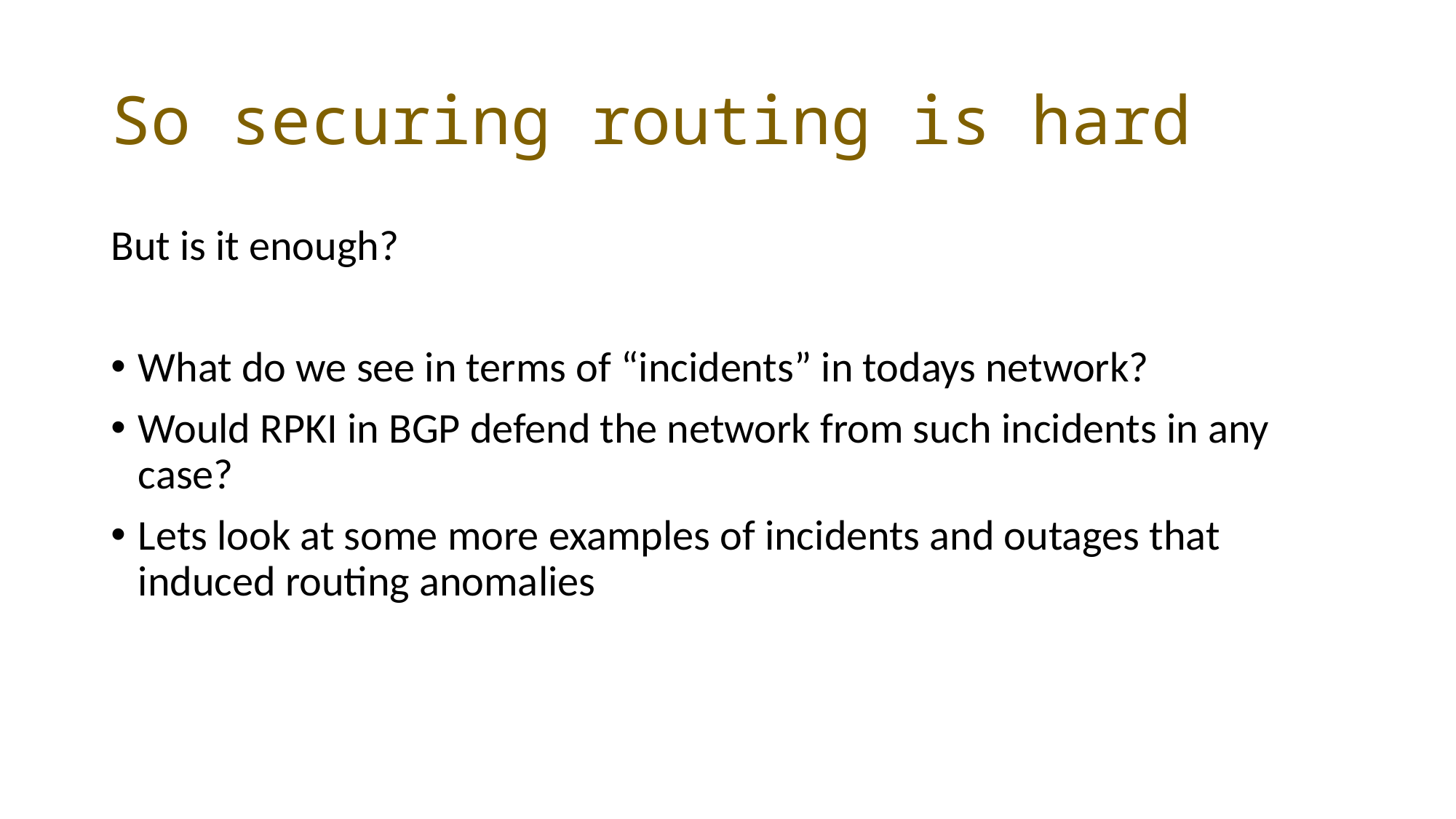

# So securing routing is hard
But is it enough?

What do we see in terms of “incidents” in todays network?
Would RPKI in BGP defend the network from such incidents in any case?
Lets look at some more examples of incidents and outages that induced routing anomalies